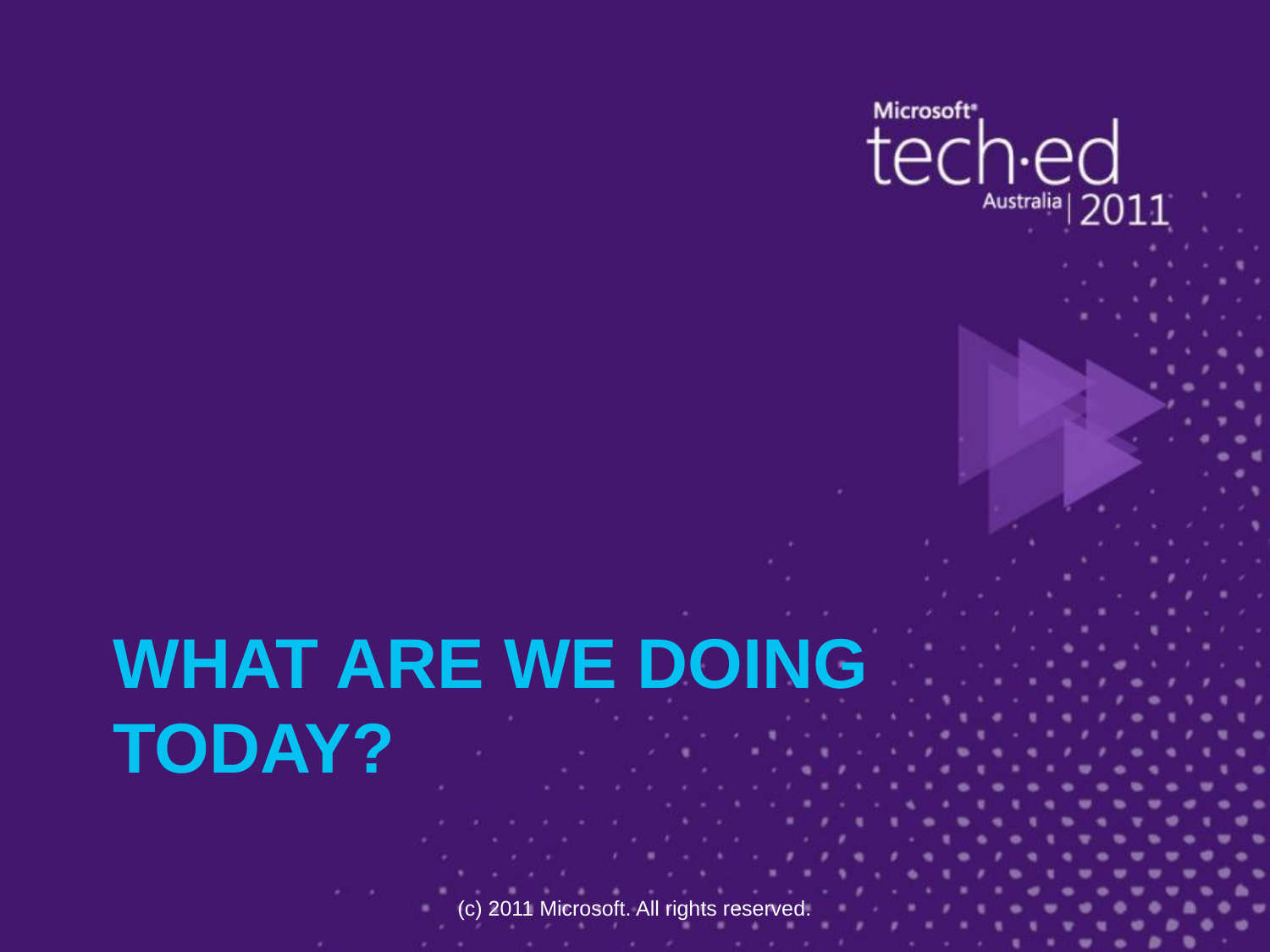

# What are we doing today?
(c) 2011 Microsoft. All rights reserved.